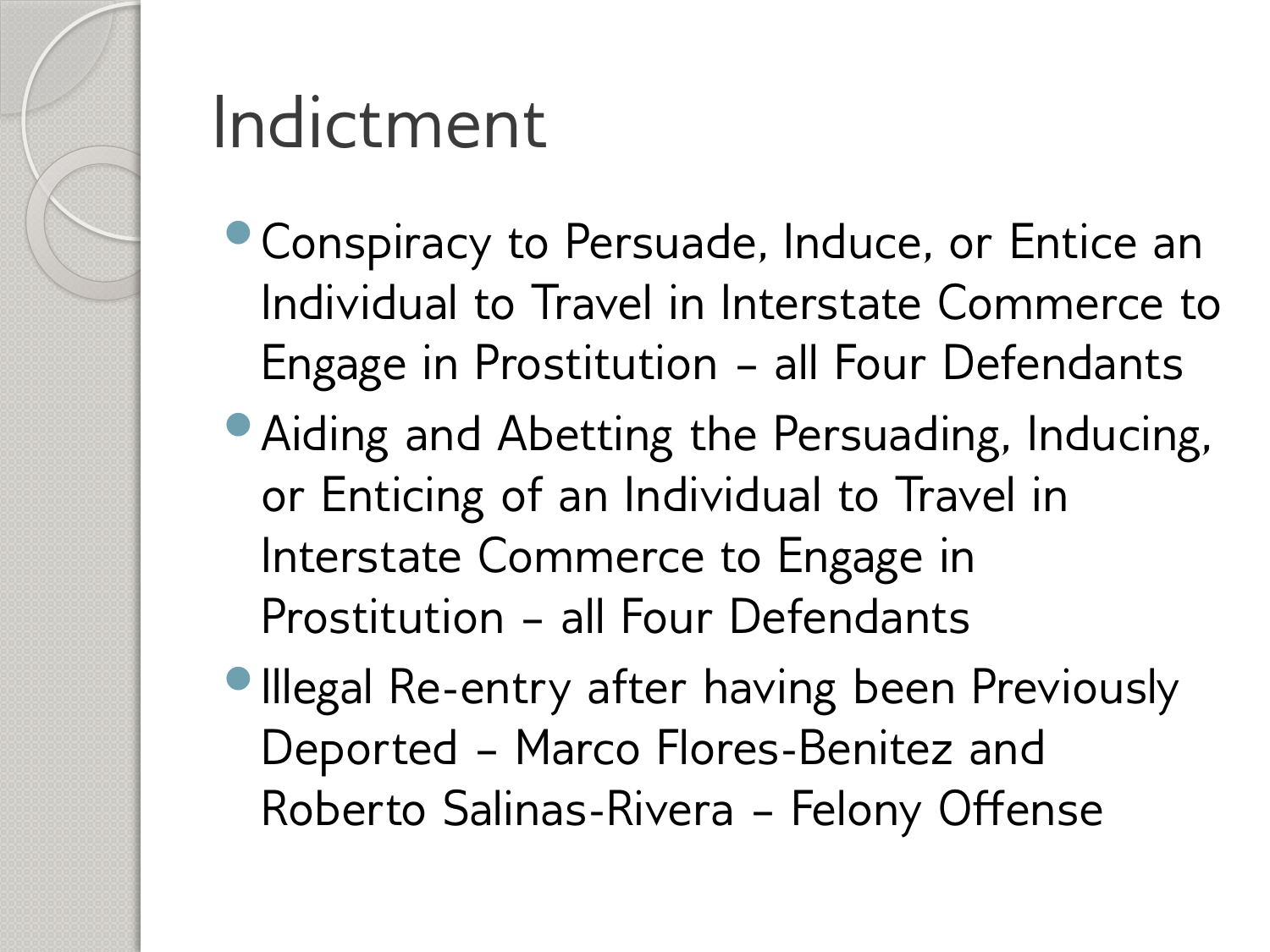

# Indictment
Conspiracy to Persuade, Induce, or Entice an Individual to Travel in Interstate Commerce to Engage in Prostitution – all Four Defendants
Aiding and Abetting the Persuading, Inducing, or Enticing of an Individual to Travel in Interstate Commerce to Engage in Prostitution – all Four Defendants
Illegal Re-entry after having been Previously Deported – Marco Flores-Benitez and Roberto Salinas-Rivera – Felony Offense